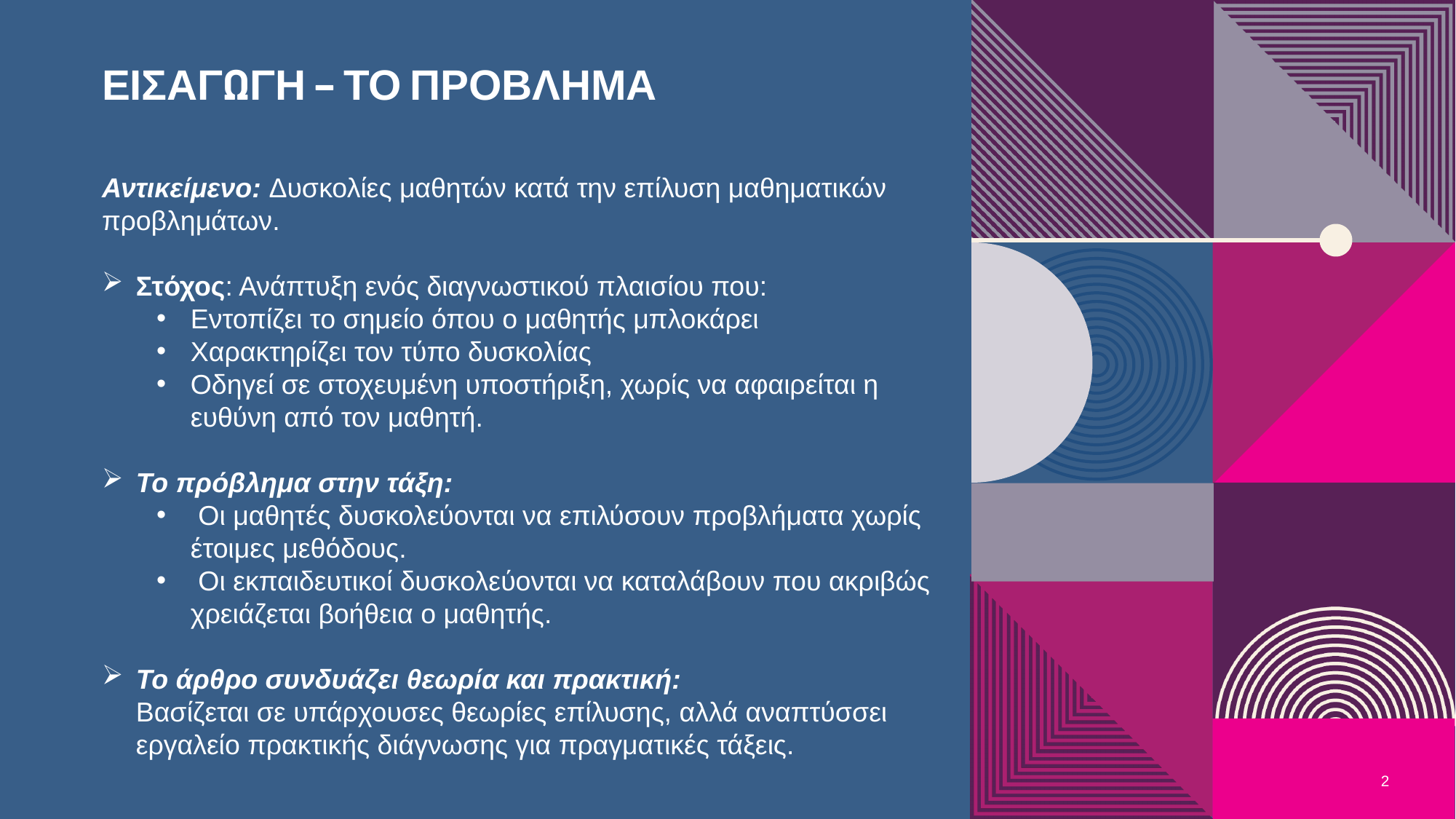

# ΕισαγωγΗ – Το πρΟβλημα
Αντικείμενο: Δυσκολίες μαθητών κατά την επίλυση μαθηματικών προβλημάτων.

Στόχος: Ανάπτυξη ενός διαγνωστικού πλαισίου που:
Εντοπίζει το σημείο όπου ο μαθητής μπλοκάρει
Χαρακτηρίζει τον τύπο δυσκολίας
Οδηγεί σε στοχευμένη υποστήριξη, χωρίς να αφαιρείται η ευθύνη από τον μαθητή.

Το πρόβλημα στην τάξη:
 Οι μαθητές δυσκολεύονται να επιλύσουν προβλήματα χωρίς έτοιμες μεθόδους.
 Οι εκπαιδευτικοί δυσκολεύονται να καταλάβουν που ακριβώς χρειάζεται βοήθεια ο μαθητής.

Το άρθρο συνδυάζει θεωρία και πρακτική:
Βασίζεται σε υπάρχουσες θεωρίες επίλυσης, αλλά αναπτύσσει εργαλείο πρακτικής διάγνωσης για πραγματικές τάξεις.
2